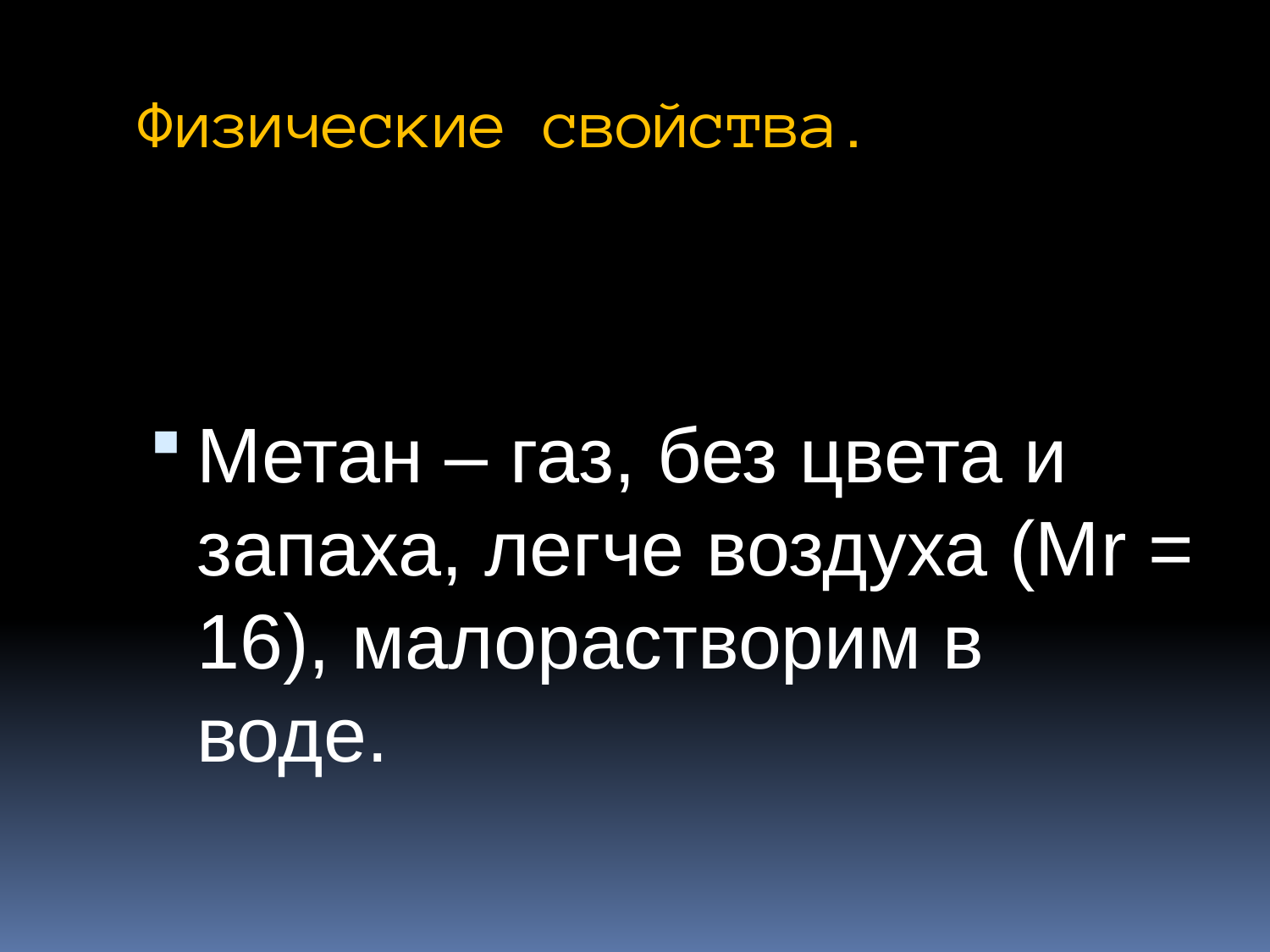

# Физические свойства.

Метан – газ, без цвета и запаха, легче воздуха (Мr = 16), малорастворим в воде.